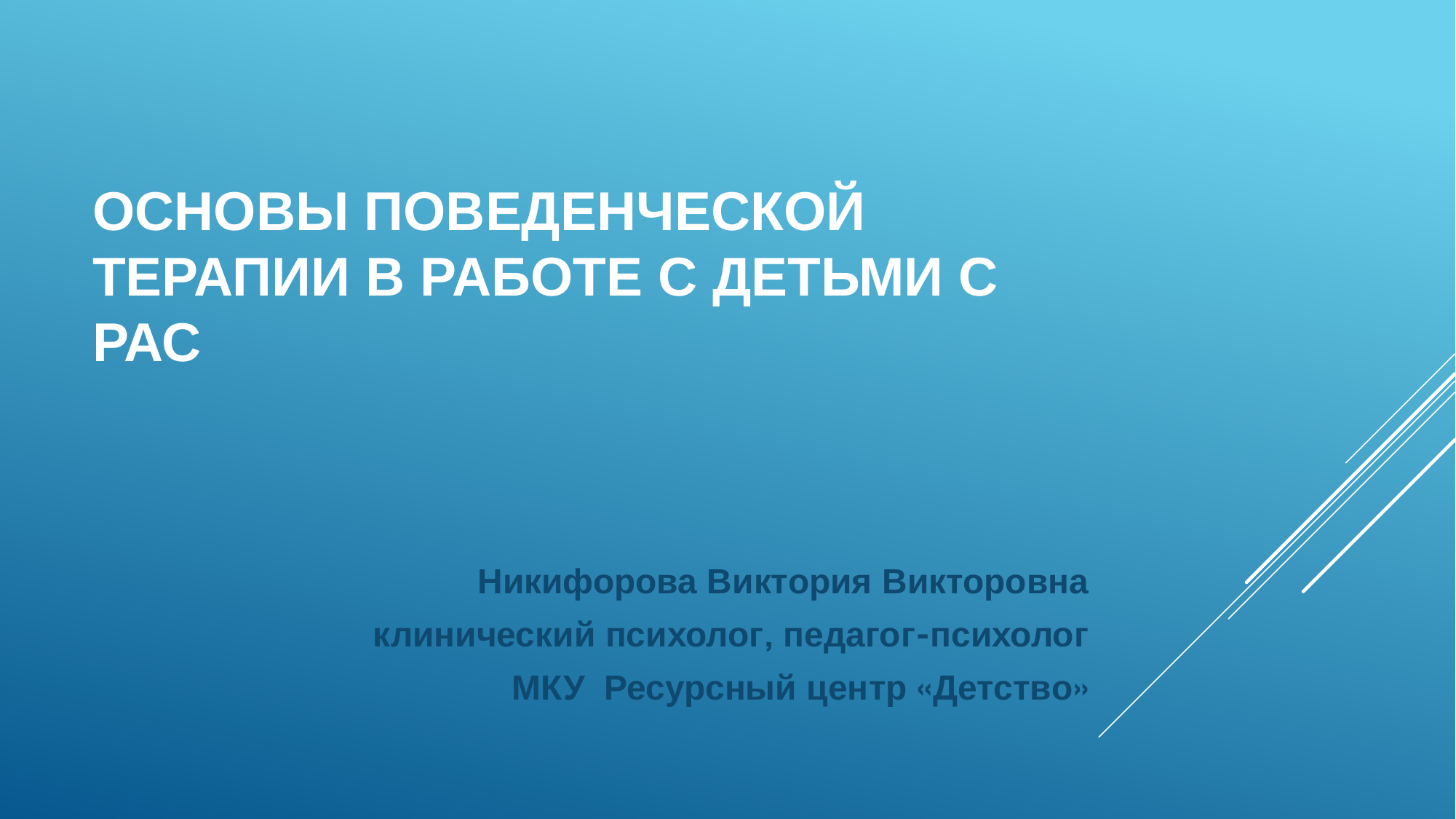

# Основы поведенческой терапии в работе с детьми с РАС

Никифорова Виктория Викторовна
клинический психолог, педагог-психолог
МКУ  Ресурсный центр «Детство»